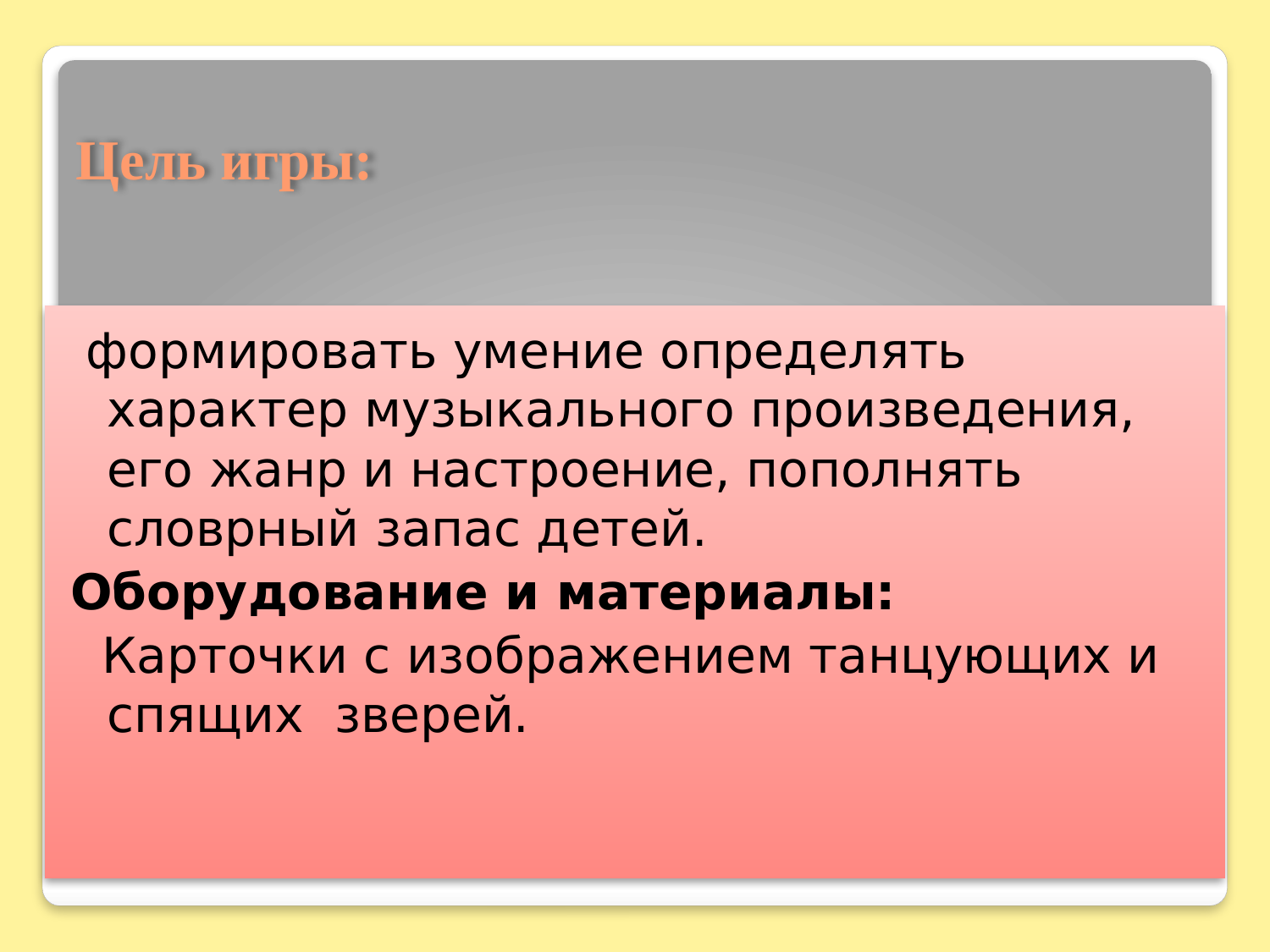

# Цель игры:
 формировать умение определять характер музыкального произведения, его жанр и настроение, пополнять словрный запас детей.
Оборудование и материалы:
  Карточки с изображением танцующих и спящих  зверей.